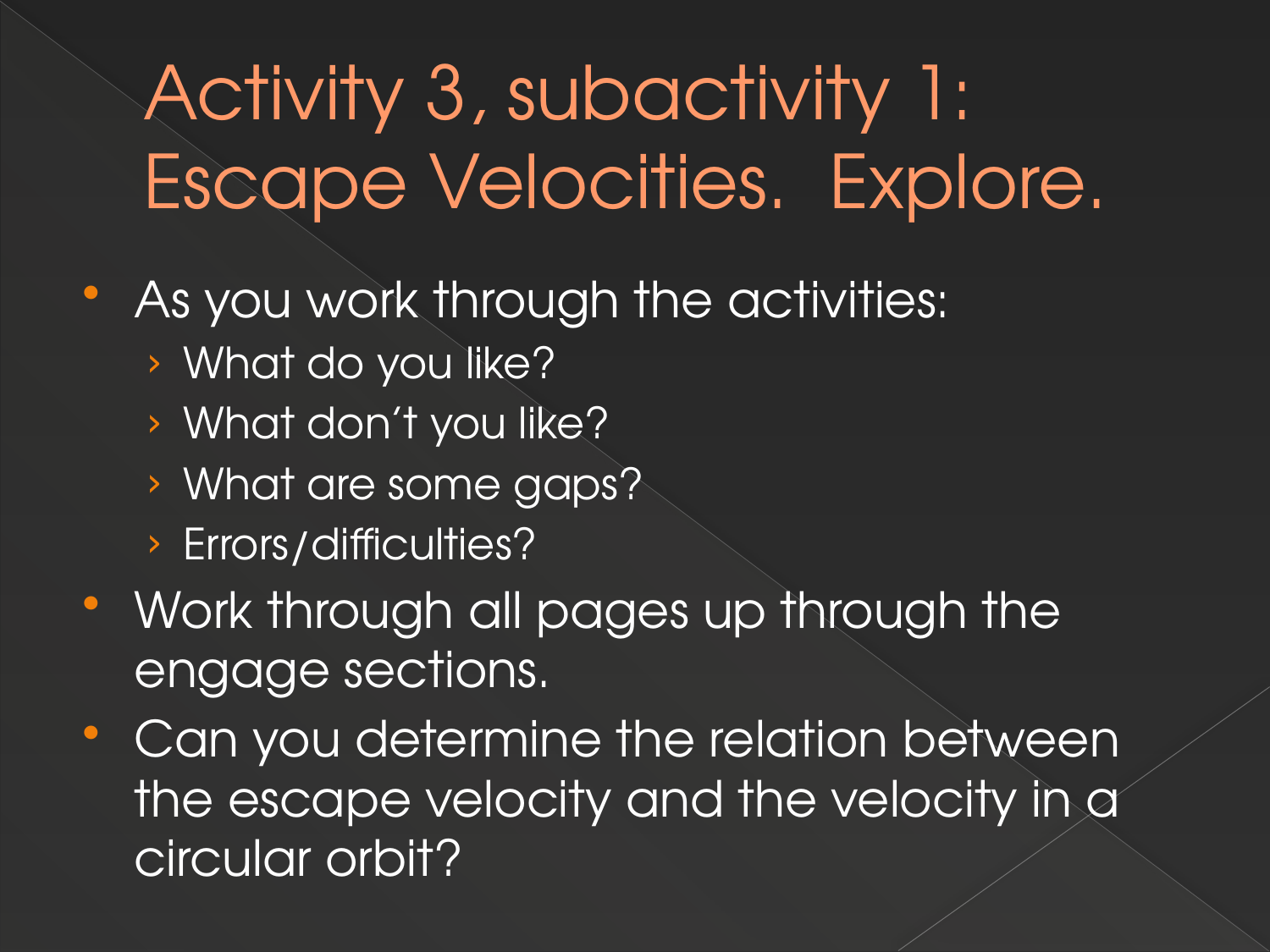

# Activity 3, subactivity 1:  Escape Velocities.  Explore.
As you work through the activities:
What do you like?
What don’t you like?
What are some gaps?
Errors/difficulties?
Work through all pages up through the engage sections.
Can you determine the relation between the escape velocity and the velocity in a circular orbit?